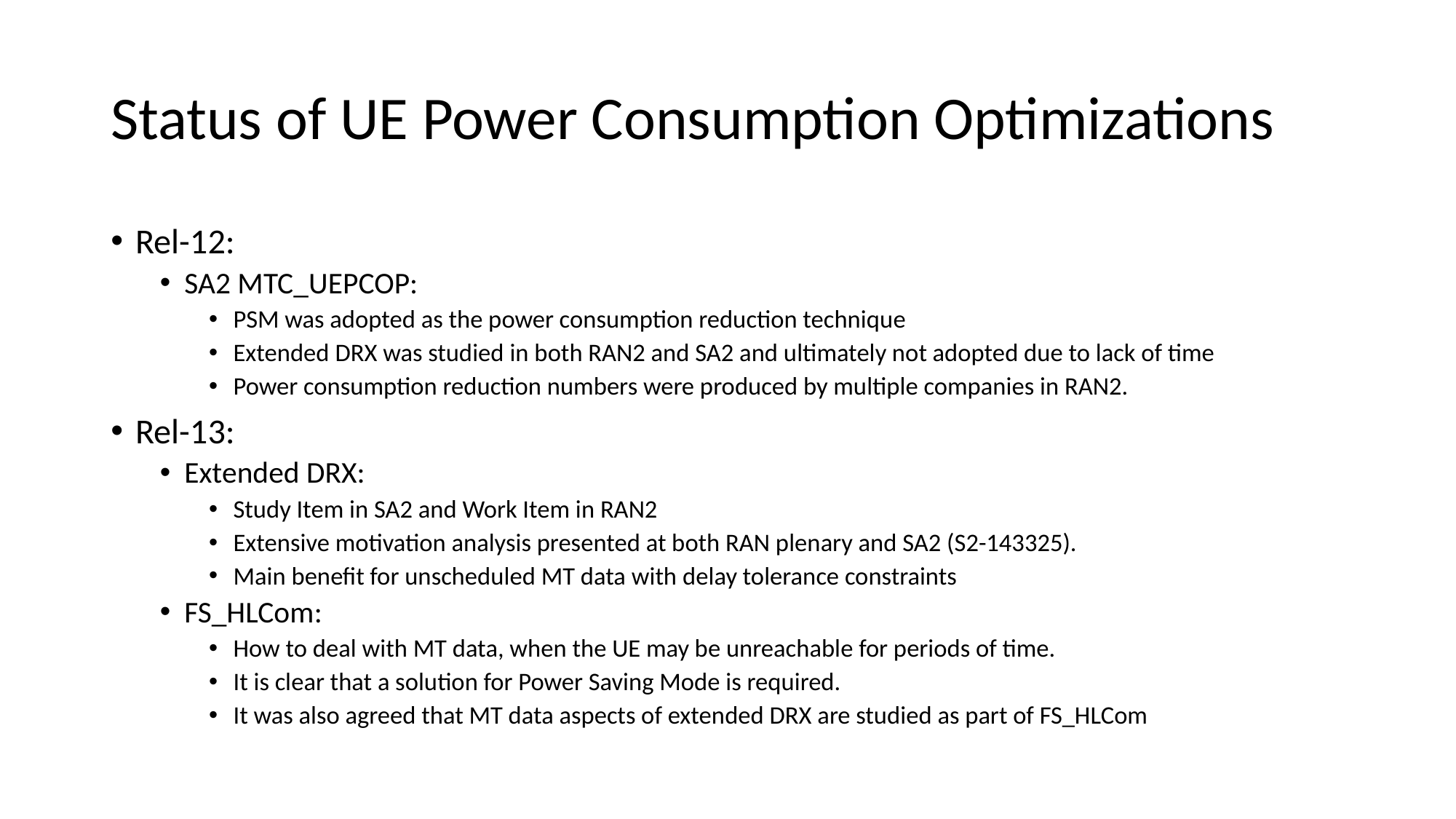

# Status of UE Power Consumption Optimizations
Rel-12:
SA2 MTC_UEPCOP:
PSM was adopted as the power consumption reduction technique
Extended DRX was studied in both RAN2 and SA2 and ultimately not adopted due to lack of time
Power consumption reduction numbers were produced by multiple companies in RAN2.
Rel-13:
Extended DRX:
Study Item in SA2 and Work Item in RAN2
Extensive motivation analysis presented at both RAN plenary and SA2 (S2-143325).
Main benefit for unscheduled MT data with delay tolerance constraints
FS_HLCom:
How to deal with MT data, when the UE may be unreachable for periods of time.
It is clear that a solution for Power Saving Mode is required.
It was also agreed that MT data aspects of extended DRX are studied as part of FS_HLCom